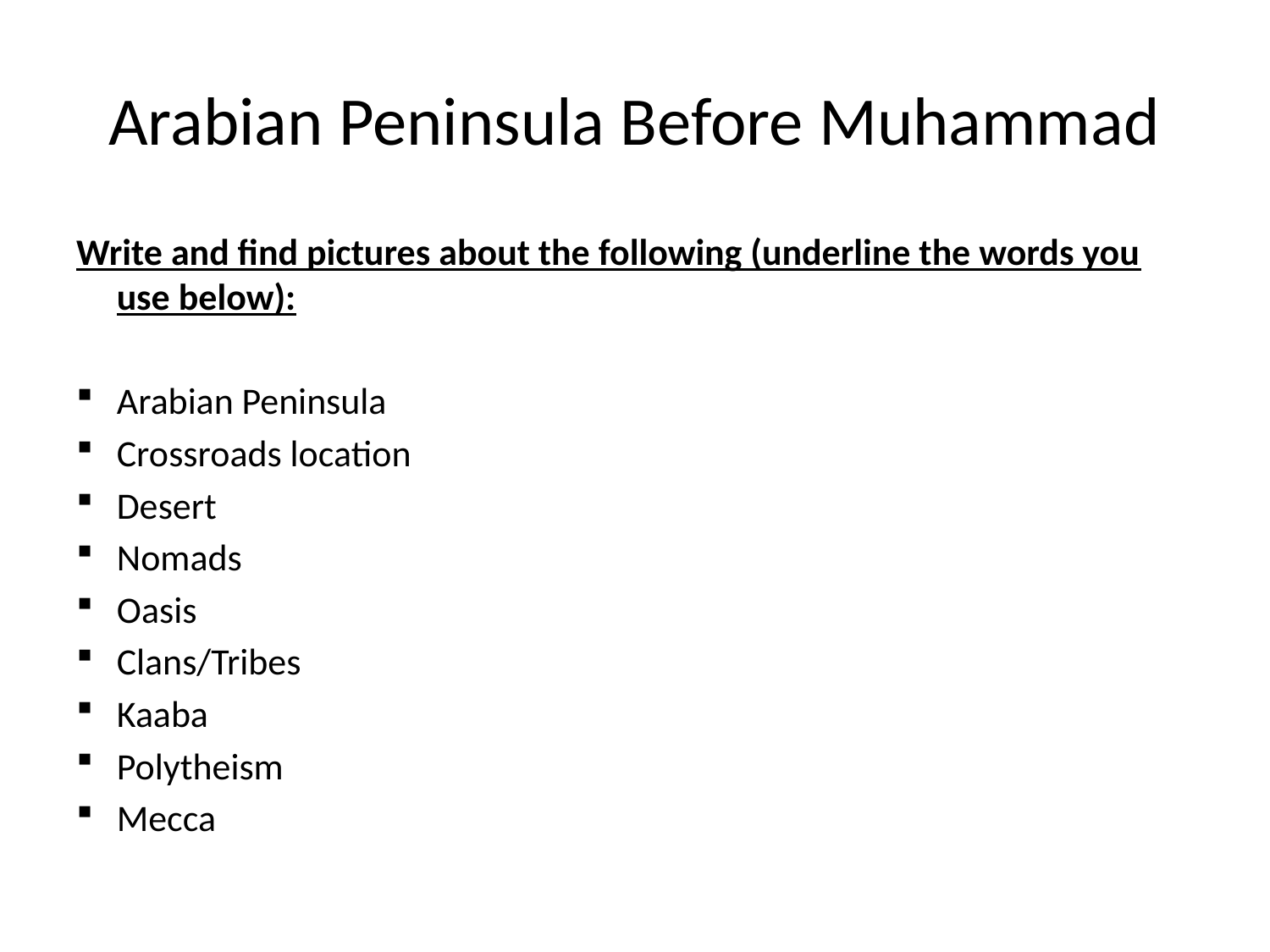

# Arabian Peninsula Before Muhammad
Write and find pictures about the following (underline the words you use below):

Arabian Peninsula
Crossroads location
Desert
Nomads
Oasis
Clans/Tribes
Kaaba
Polytheism
Mecca